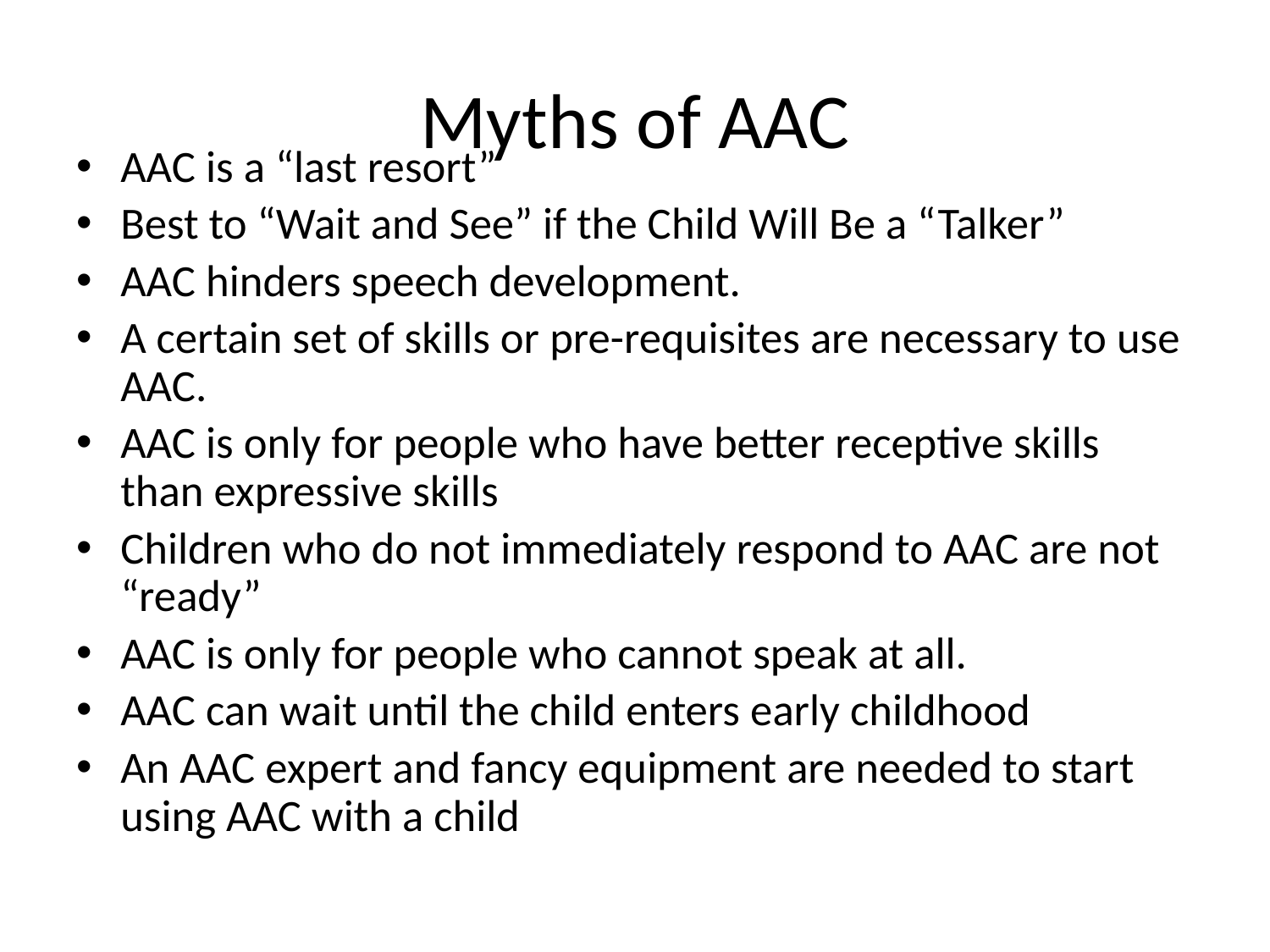

# Myths of AAC
AAC is a “last resort”
Best to “Wait and See” if the Child Will Be a “Talker”
AAC hinders speech development.
A certain set of skills or pre-requisites are necessary to use AAC.
AAC is only for people who have better receptive skills than expressive skills
Children who do not immediately respond to AAC are not “ready”
AAC is only for people who cannot speak at all.
AAC can wait until the child enters early childhood
An AAC expert and fancy equipment are needed to start using AAC with a child